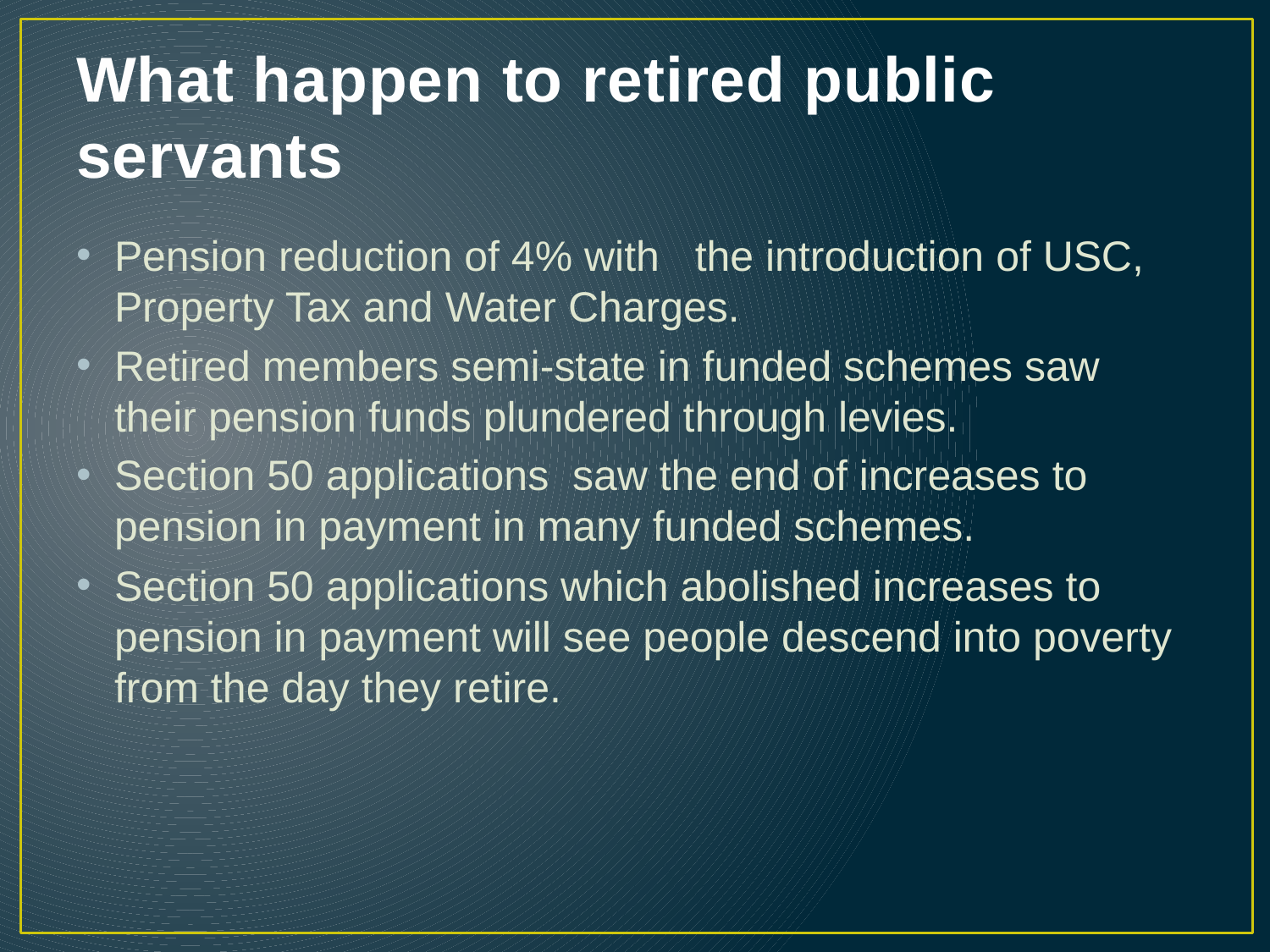

# What happen to retired public servants
Pension reduction of 4% with   the introduction of USC, Property Tax and Water Charges.
Retired members semi-state in funded schemes saw their pension funds plundered through levies.
Section 50 applications  saw the end of increases to pension in payment in many funded schemes.
Section 50 applications which abolished increases to pension in payment will see people descend into poverty from the day they retire.